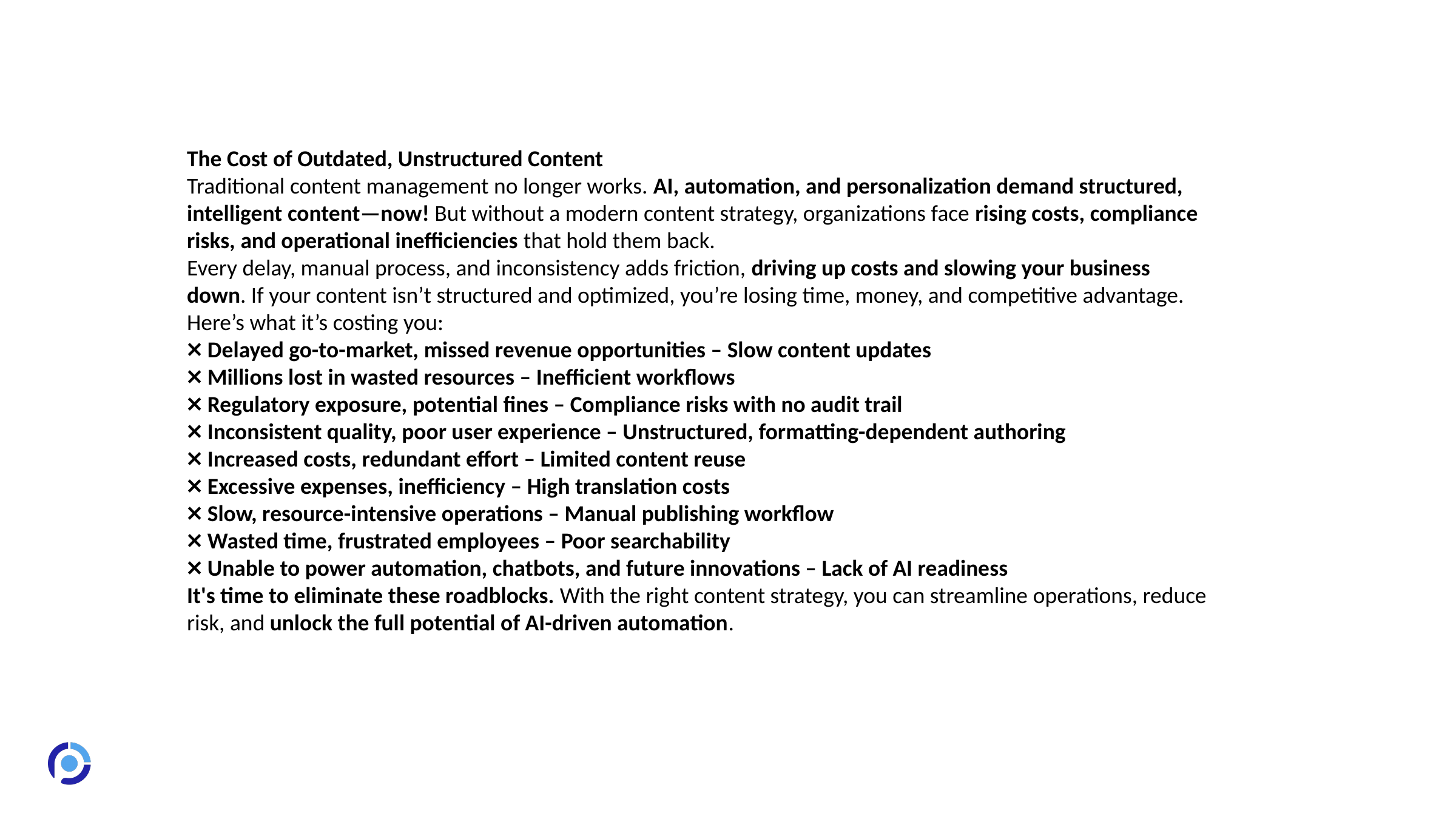

The Cost of Outdated, Unstructured Content
Traditional content management no longer works. AI, automation, and personalization demand structured, intelligent content—now! But without a modern content strategy, organizations face rising costs, compliance risks, and operational inefficiencies that hold them back.
Every delay, manual process, and inconsistency adds friction, driving up costs and slowing your business down. If your content isn’t structured and optimized, you’re losing time, money, and competitive advantage.
Here’s what it’s costing you:
❌ Delayed go-to-market, missed revenue opportunities – Slow content updates
❌ Millions lost in wasted resources – Inefficient workflows
❌ Regulatory exposure, potential fines – Compliance risks with no audit trail
❌ Inconsistent quality, poor user experience – Unstructured, formatting-dependent authoring
❌ Increased costs, redundant effort – Limited content reuse
❌ Excessive expenses, inefficiency – High translation costs
❌ Slow, resource-intensive operations – Manual publishing workflow
❌ Wasted time, frustrated employees – Poor searchability
❌ Unable to power automation, chatbots, and future innovations – Lack of AI readiness
It's time to eliminate these roadblocks. With the right content strategy, you can streamline operations, reduce risk, and unlock the full potential of AI-driven automation.